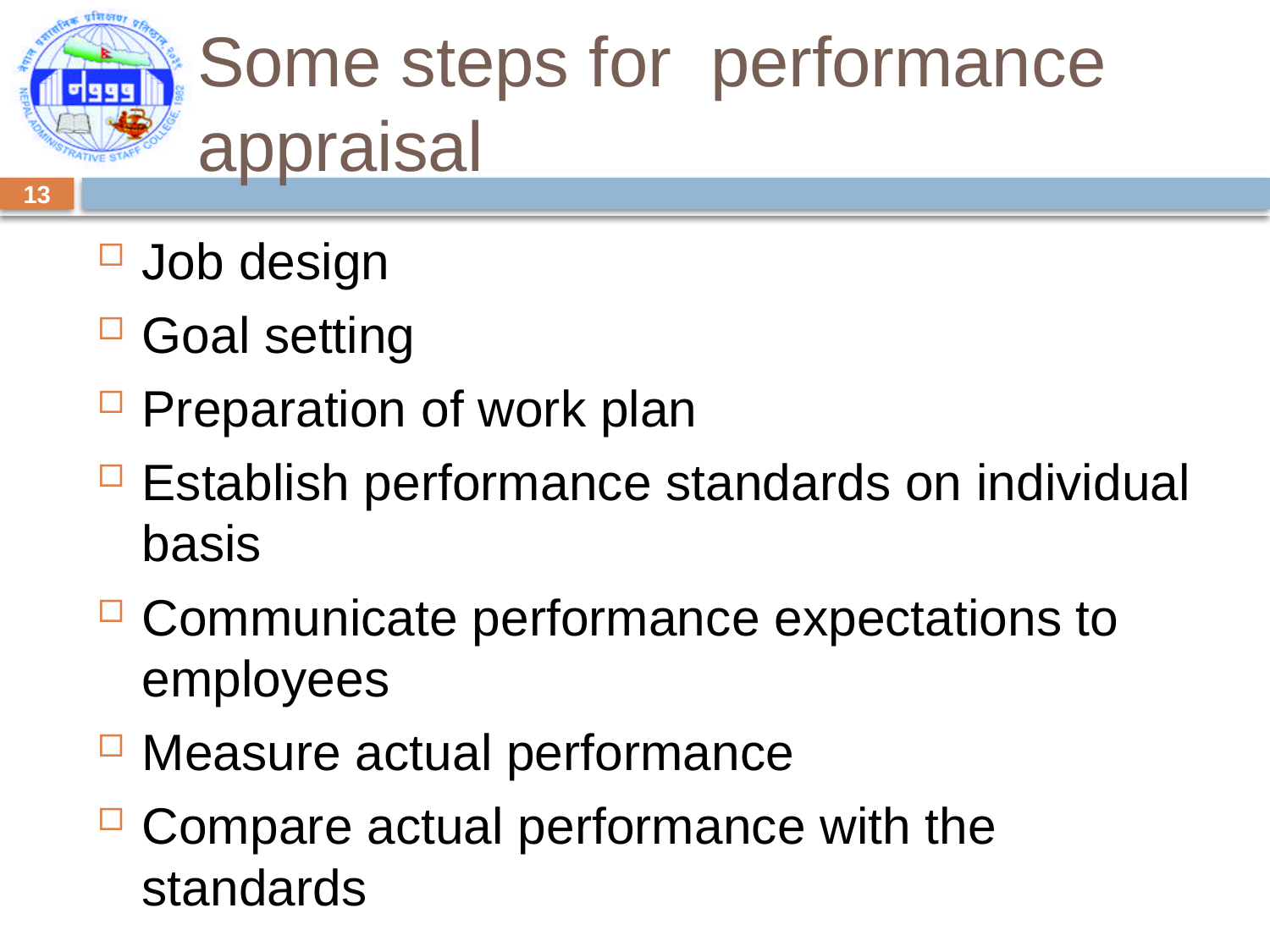

# Some steps for  performance appraisal
13
Job design
Goal setting
Preparation of work plan
Establish performance standards on individual basis
Communicate performance expectations to employees
Measure actual performance
Compare actual performance with the standards